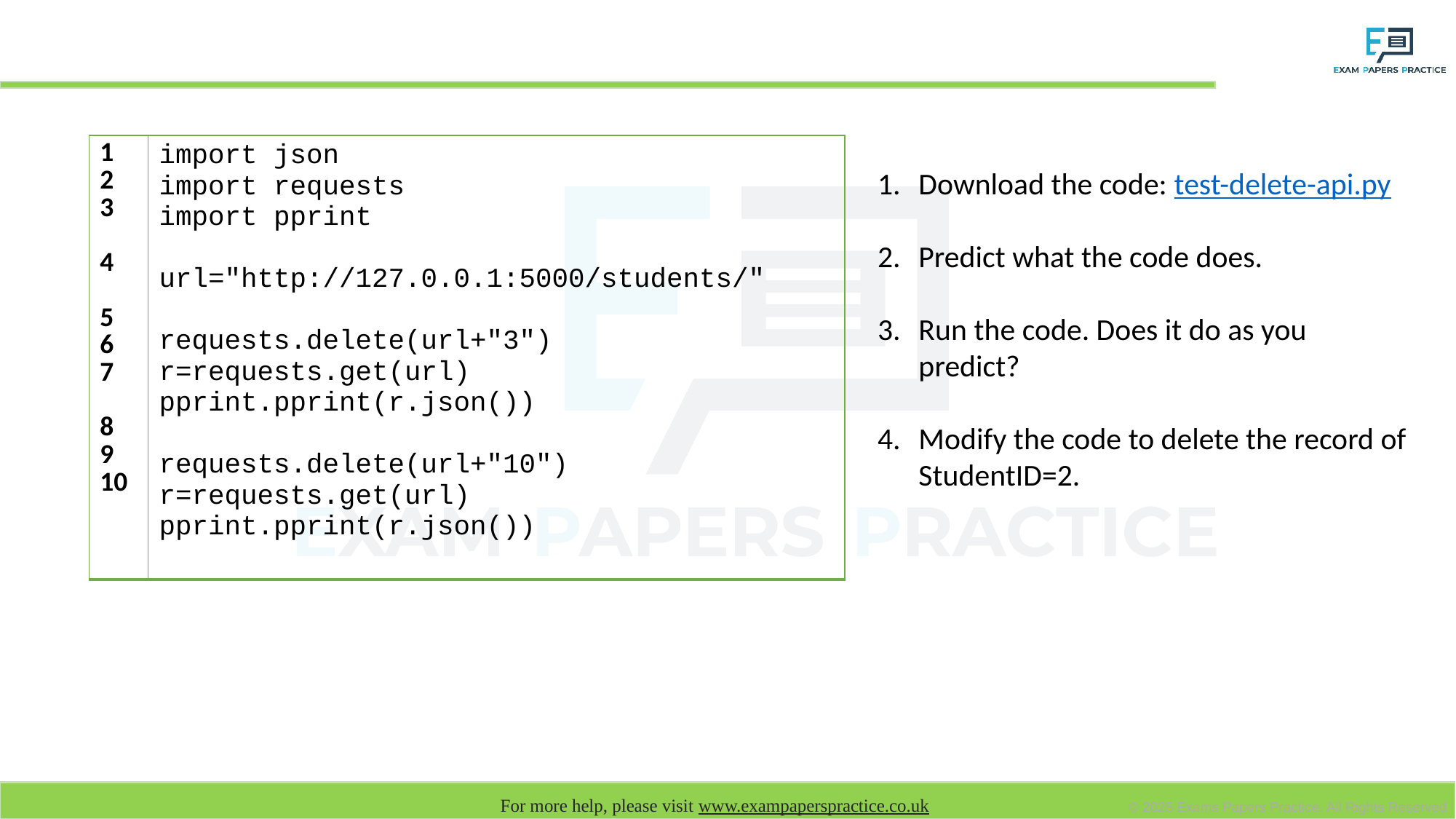

# DELETE
| 1 2 3 4 5 6 7 8 9 10 | import json import requests import pprint url="http://127.0.0.1:5000/students/" requests.delete(url+"3") r=requests.get(url) pprint.pprint(r.json()) requests.delete(url+"10") r=requests.get(url) pprint.pprint(r.json()) |
| --- | --- |
Download the code: test-delete-api.py

Predict what the code does.

Run the code. Does it do as you predict?

Modify the code to delete the record of StudentID=2.